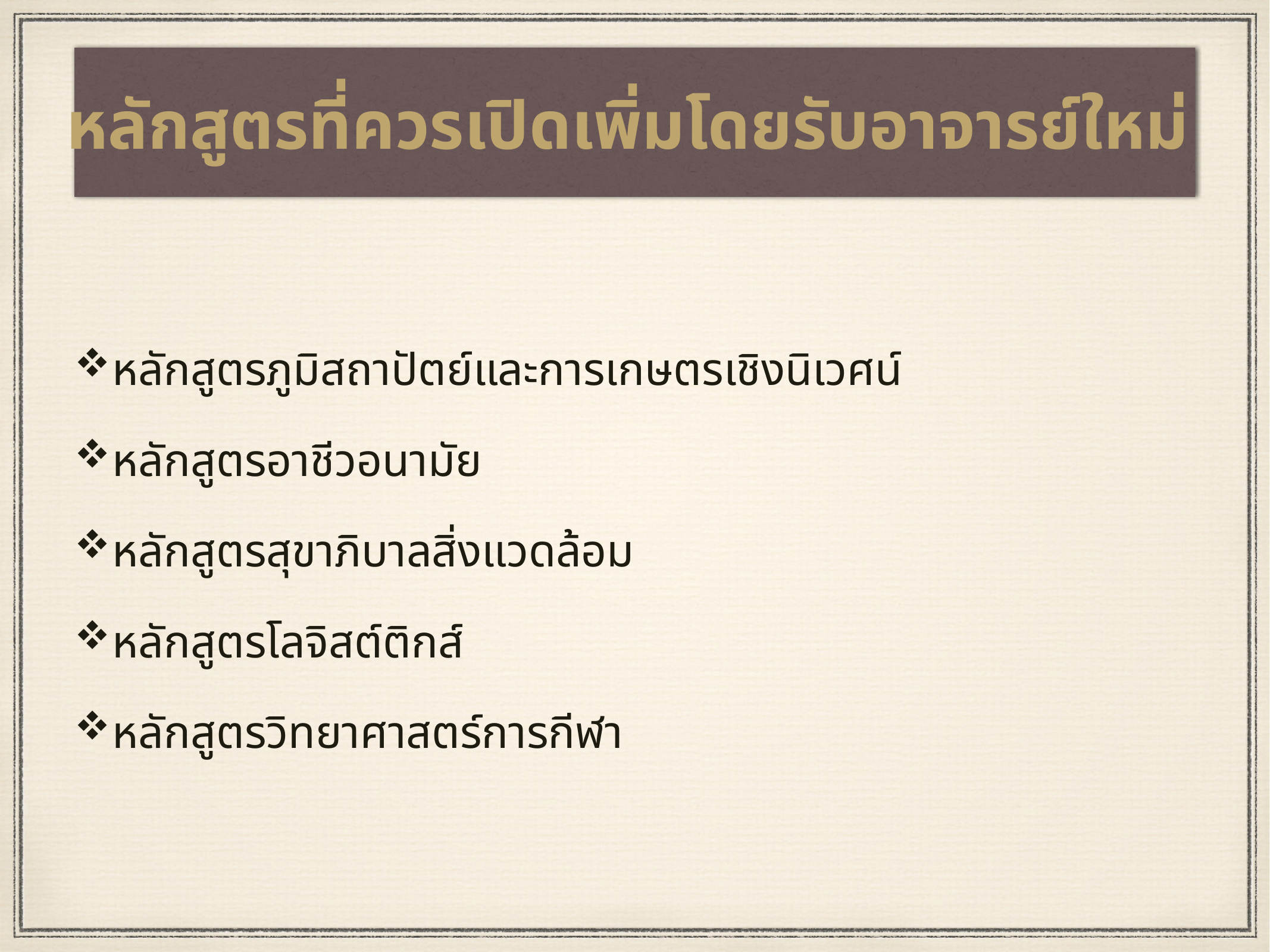

หลักสูตรที่ควรเปิดเพิ่มโดยรับอาจารย์ใหม่
หลักสูตรภูมิสถาปัตย์และการเกษตรเชิงนิเวศน์
หลักสูตรอาชีวอนามัย
หลักสูตรสุขาภิบาลสิ่งแวดล้อม
หลักสูตรโลจิสต์ติกส์
หลักสูตรวิทยาศาสตร์การกีฬา